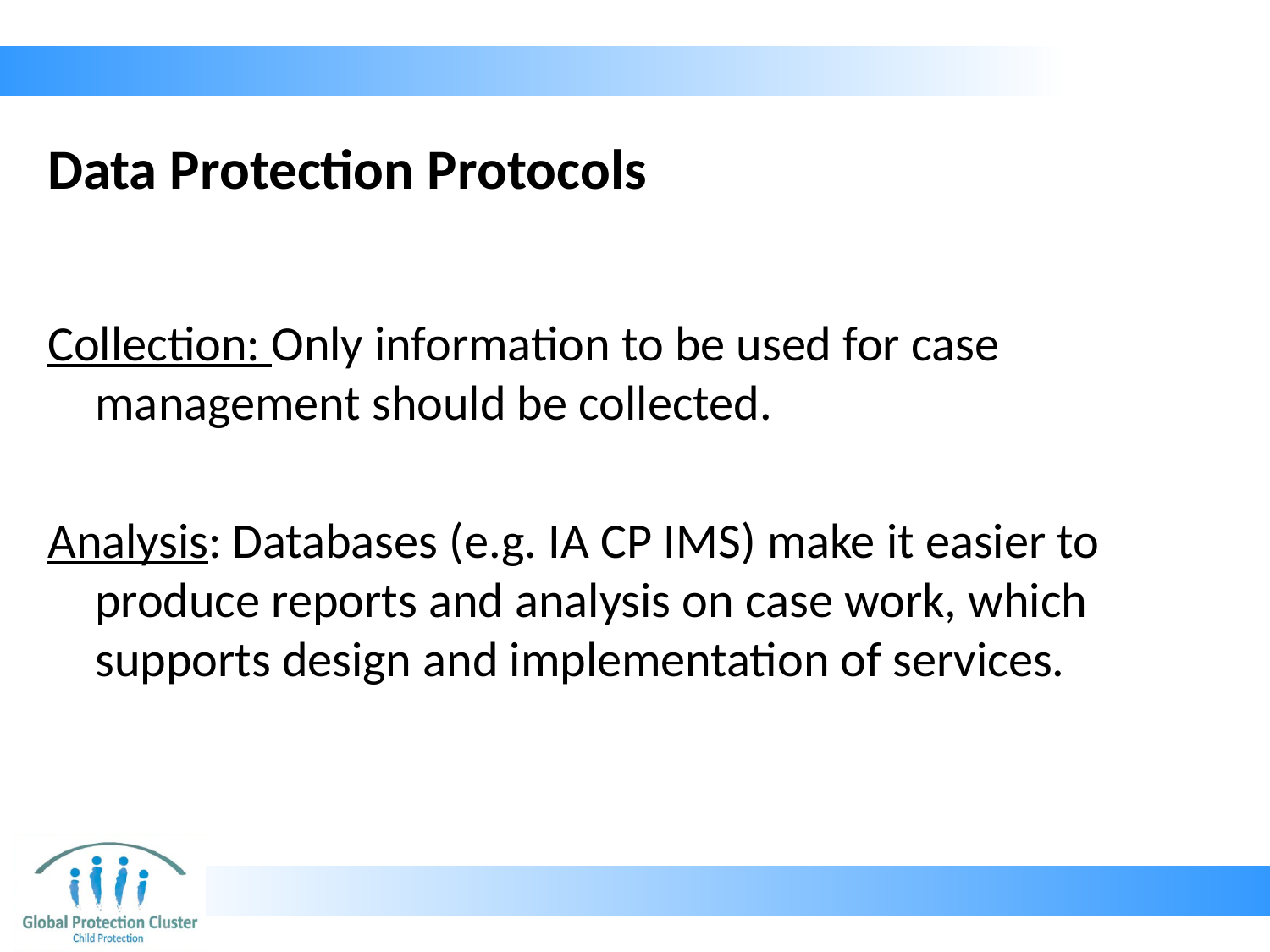

# Data Protection Protocols

Collection: Only information to be used for case management should be collected.

Analysis: Databases (e.g. IA CP IMS) make it easier to produce reports and analysis on case work, which supports design and implementation of services.